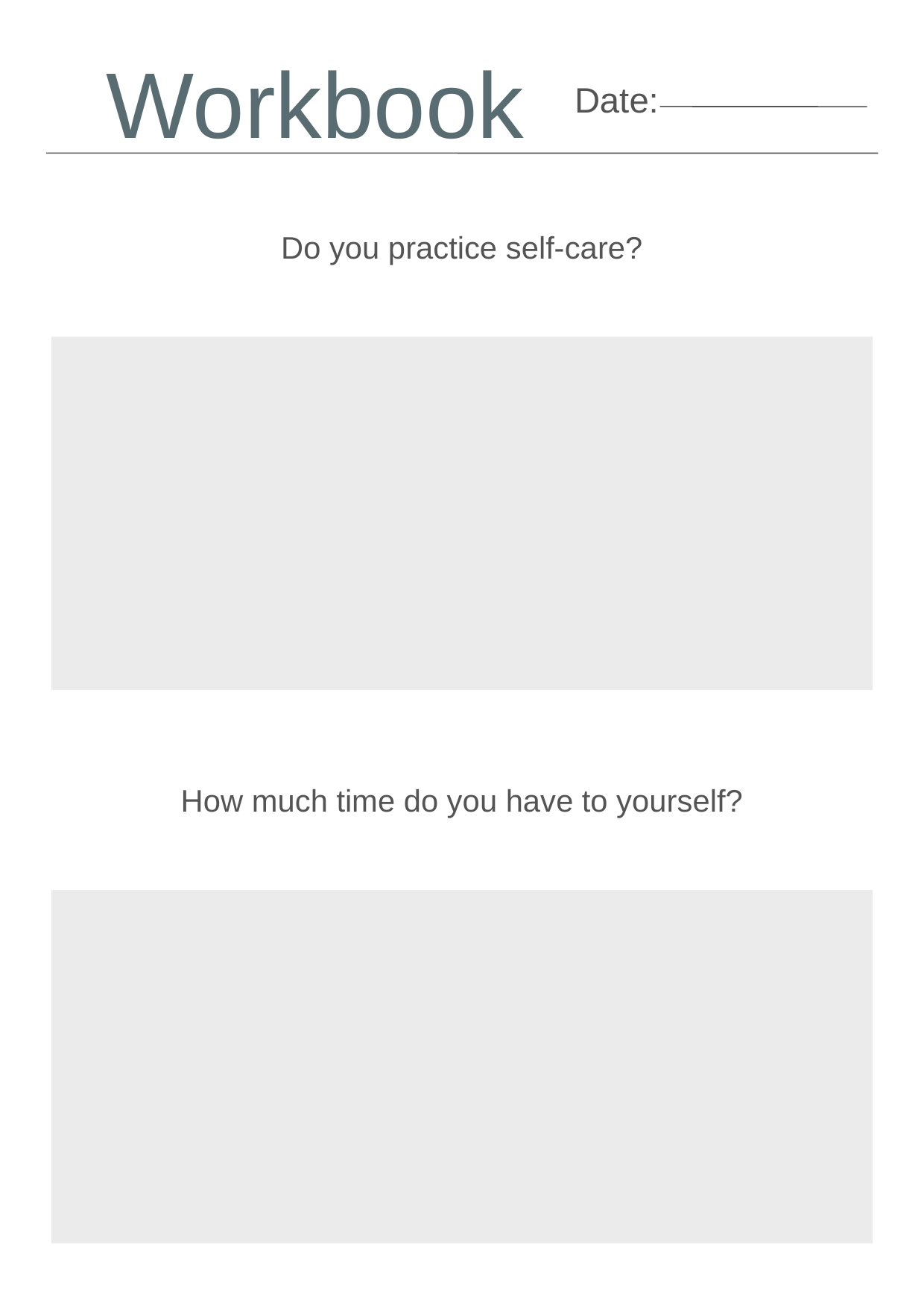

Workbook
Date:

Do you practice self-care?

How much time do you have to yourself?